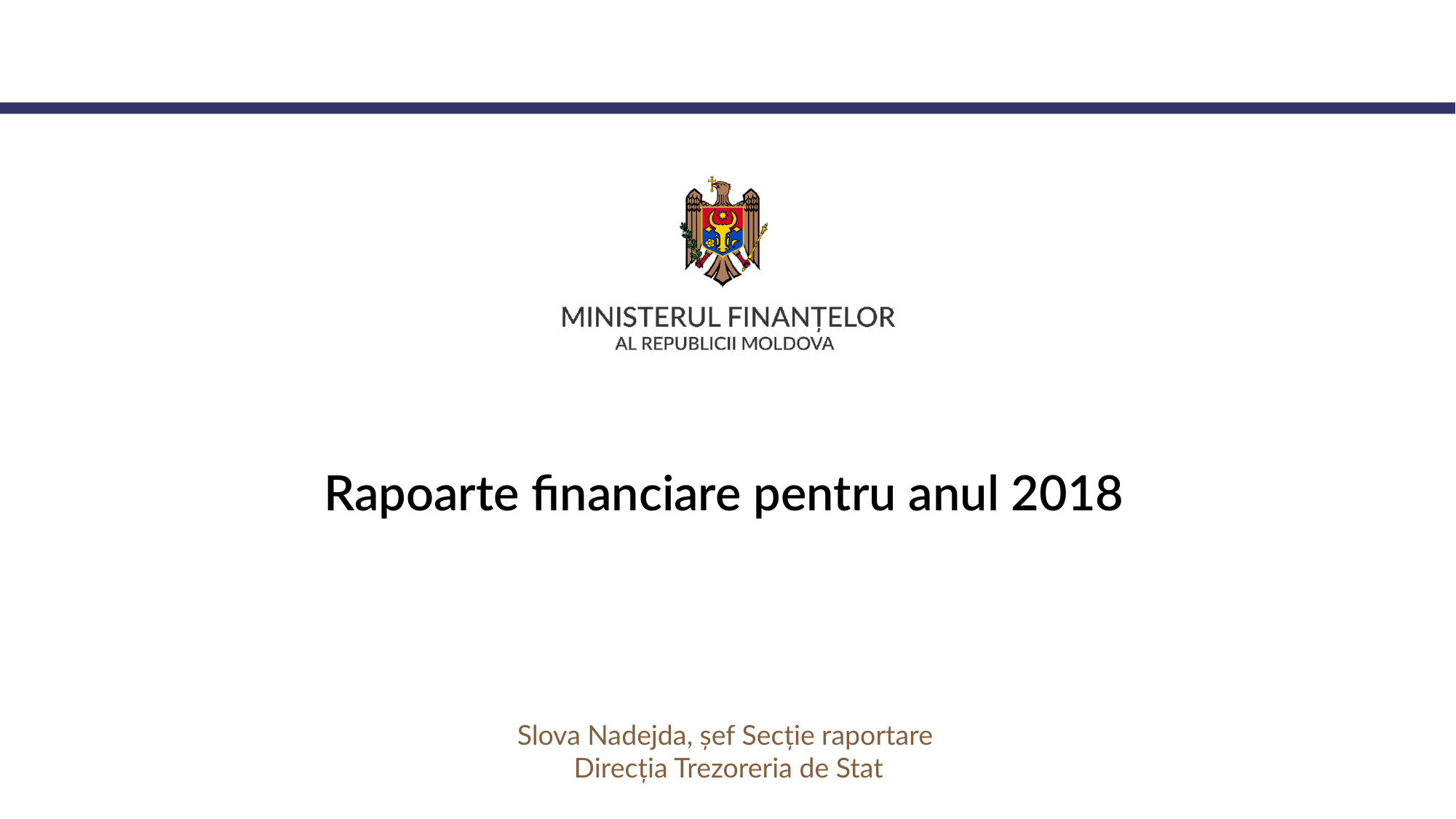

# Rapoarte financiare pentru anul 2018
Slova Nadejda, șef Secție raportare
Direcția Trezoreria de Stat